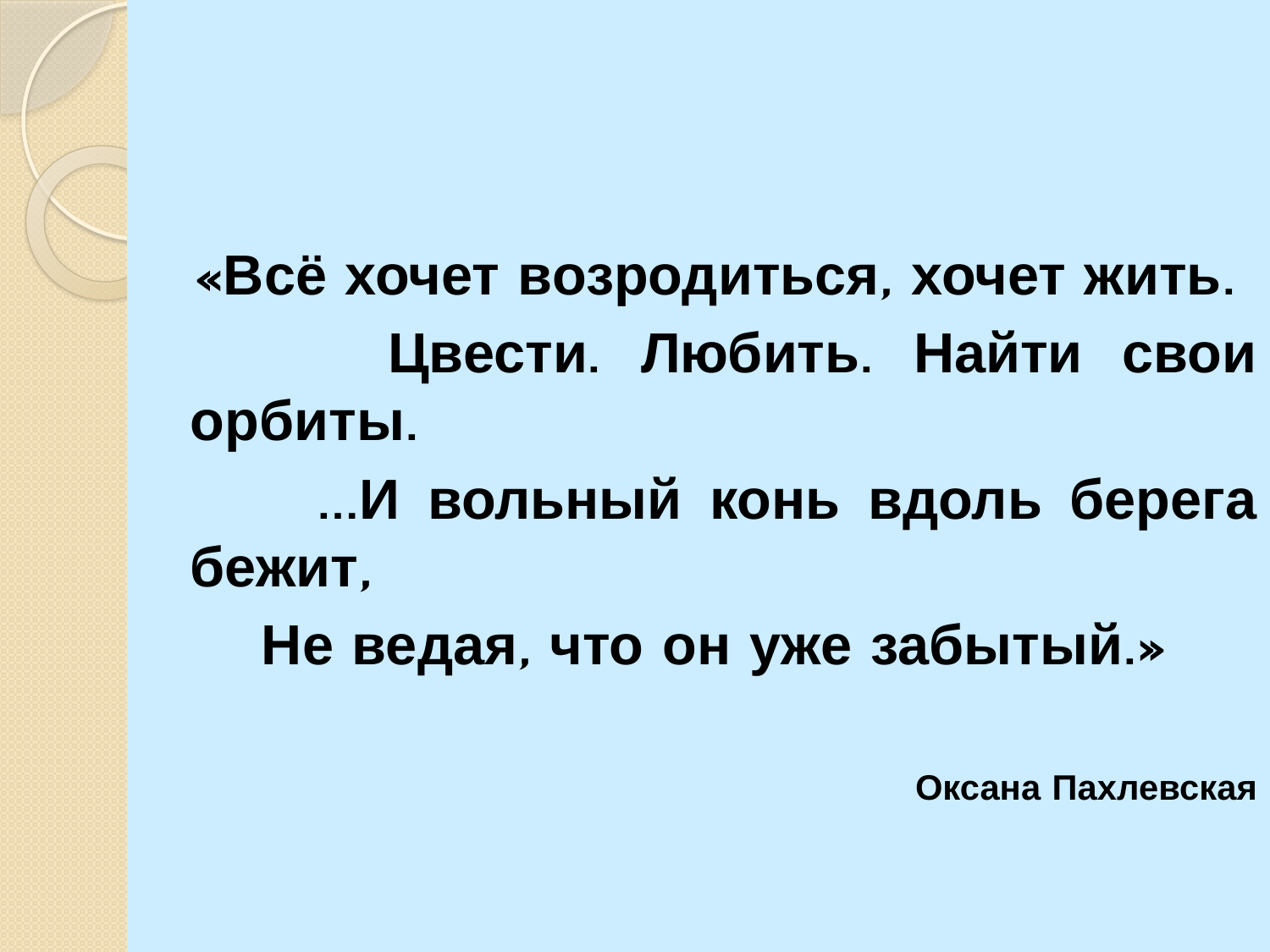

«Всё хочет возродиться, хочет жить.
      Цвести. Любить. Найти свои орбиты.
      …И вольный конь вдоль берега бежит,
      Не ведая, что он уже забытый.»

Оксана Пахлевская

11